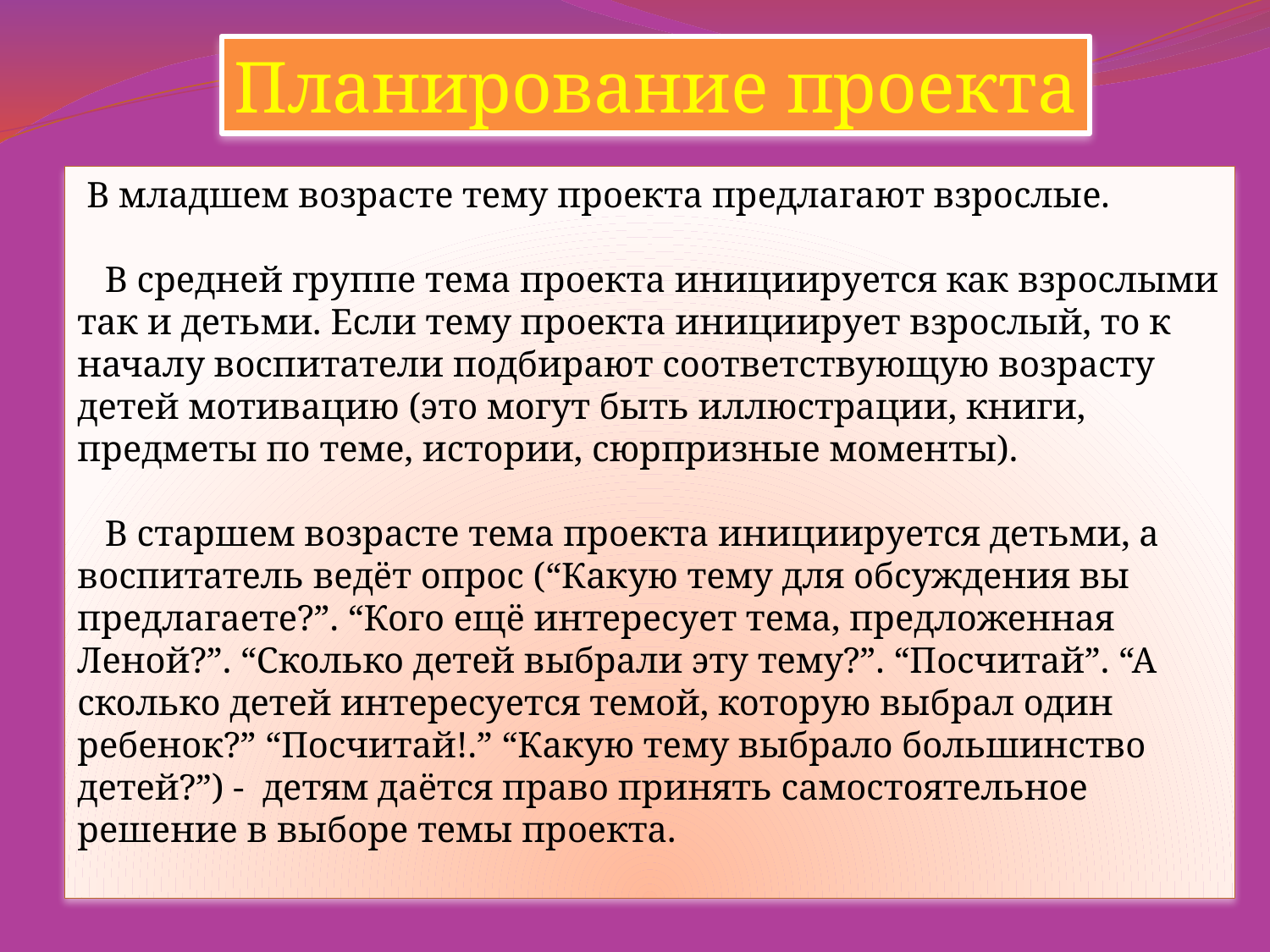

Планирование проекта
 В младшем возрасте тему проекта предлагают взрослые.

   В средней группе тема проекта инициируется как взрослыми так и детьми. Если тему проекта инициирует взрослый, то к началу воспитатели подбирают соответствующую возрасту детей мотивацию (это могут быть иллюстрации, книги, предметы по теме, истории, сюрпризные моменты).

   В старшем возрасте тема проекта инициируется детьми, а воспитатель ведёт опрос (“Какую тему для обсуждения вы предлагаете?”. “Кого ещё интересует тема, предложенная Леной?”. “Сколько детей выбрали эту тему?”. “Посчитай”. “А сколько детей интересуется темой, которую выбрал один ребенок?” “Посчитай!.” “Какую тему выбрало большинство детей?”) -  детям даётся право принять самостоятельное решение в выборе темы проекта.